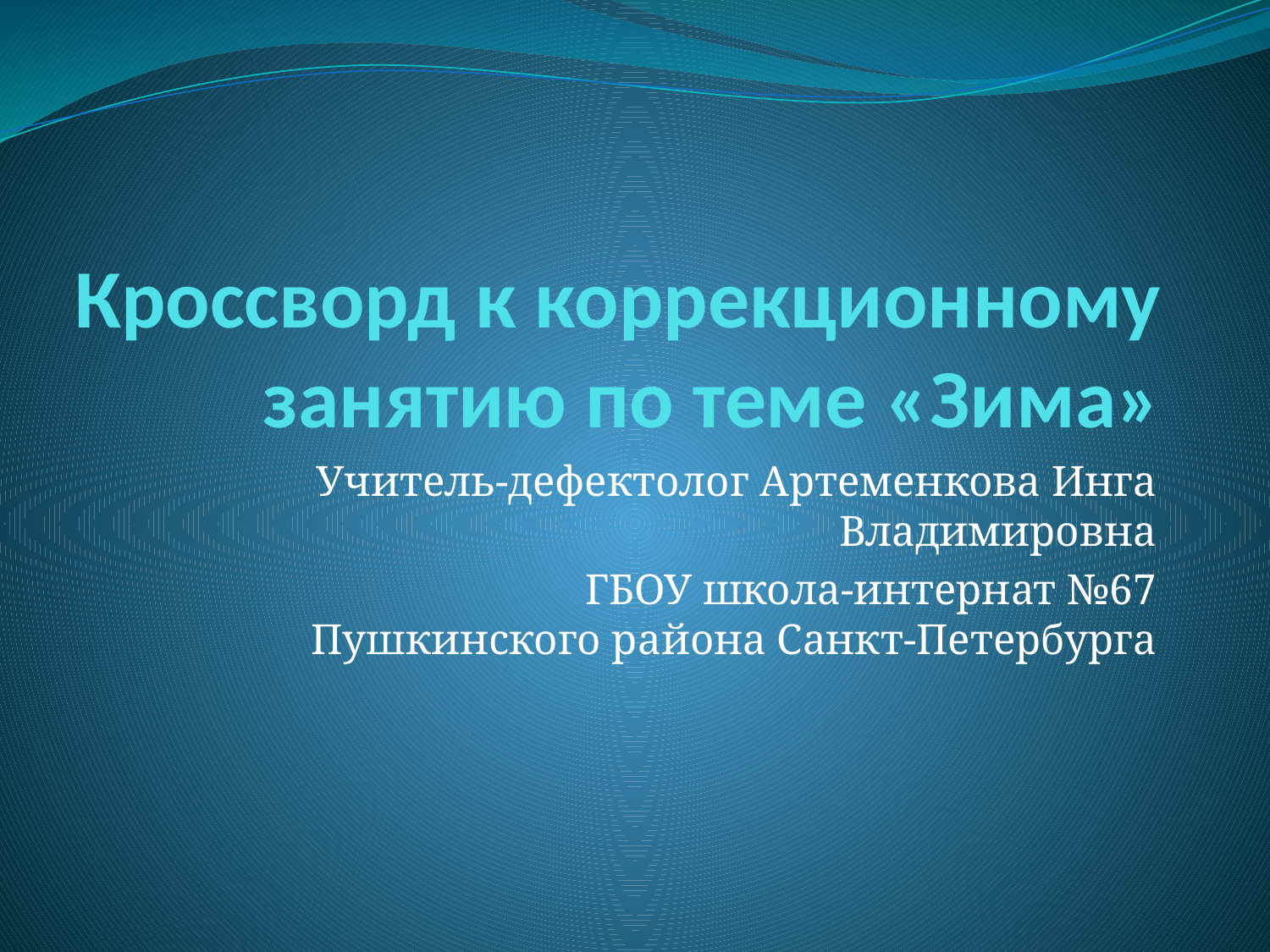

# Кроссворд к коррекционному занятию по теме «Зима»
Учитель-дефектолог Артеменкова Инга Владимировна
ГБОУ школа-интернат №67 Пушкинского района Санкт-Петербурга